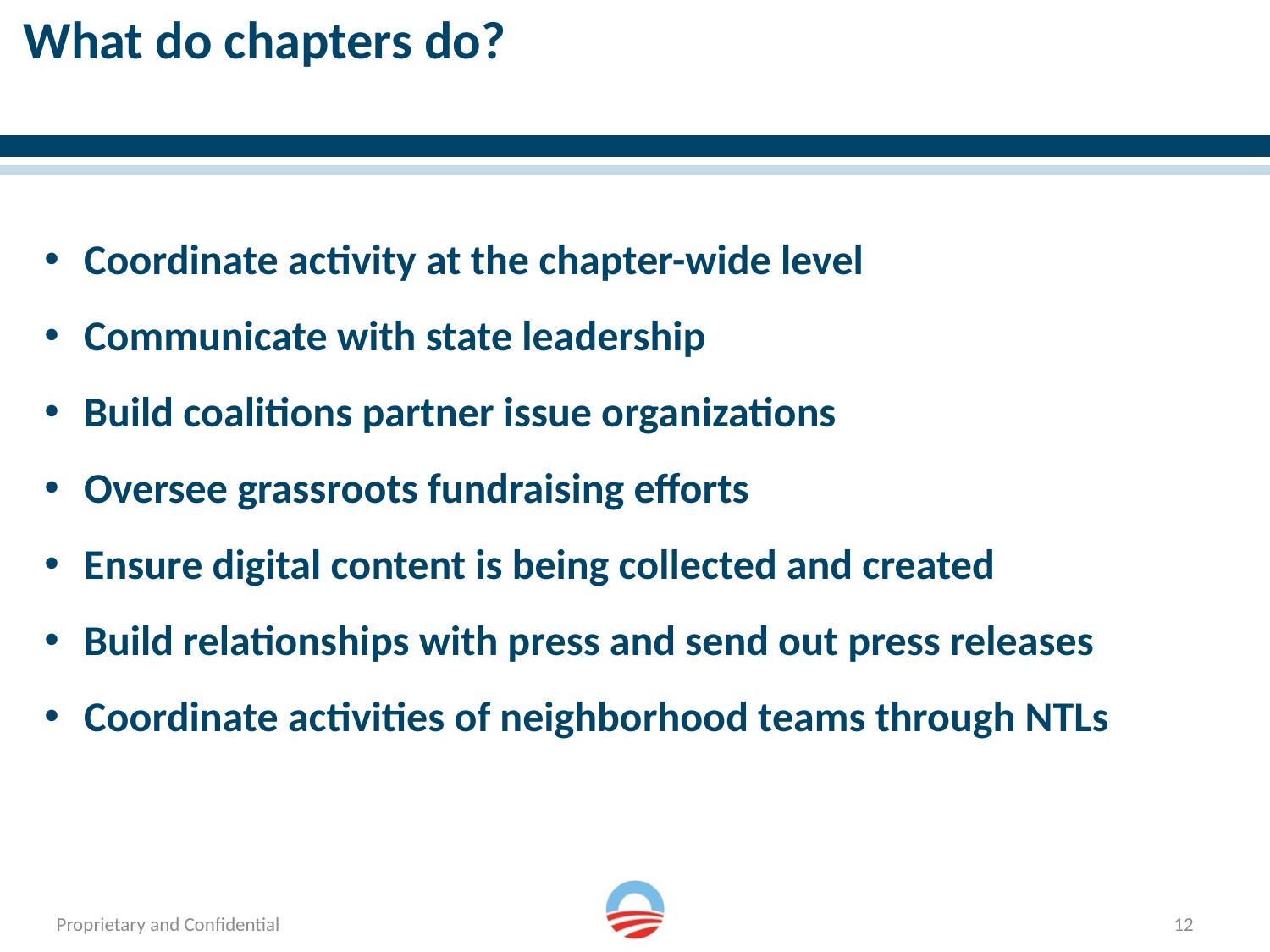

# What do chapters do?
Coordinate activity at the chapter-wide level
Communicate with state leadership
Build coalitions partner issue organizations
Oversee grassroots fundraising efforts
Ensure digital content is being collected and created
Build relationships with press and send out press releases
Coordinate activities of neighborhood teams through NTLs

12